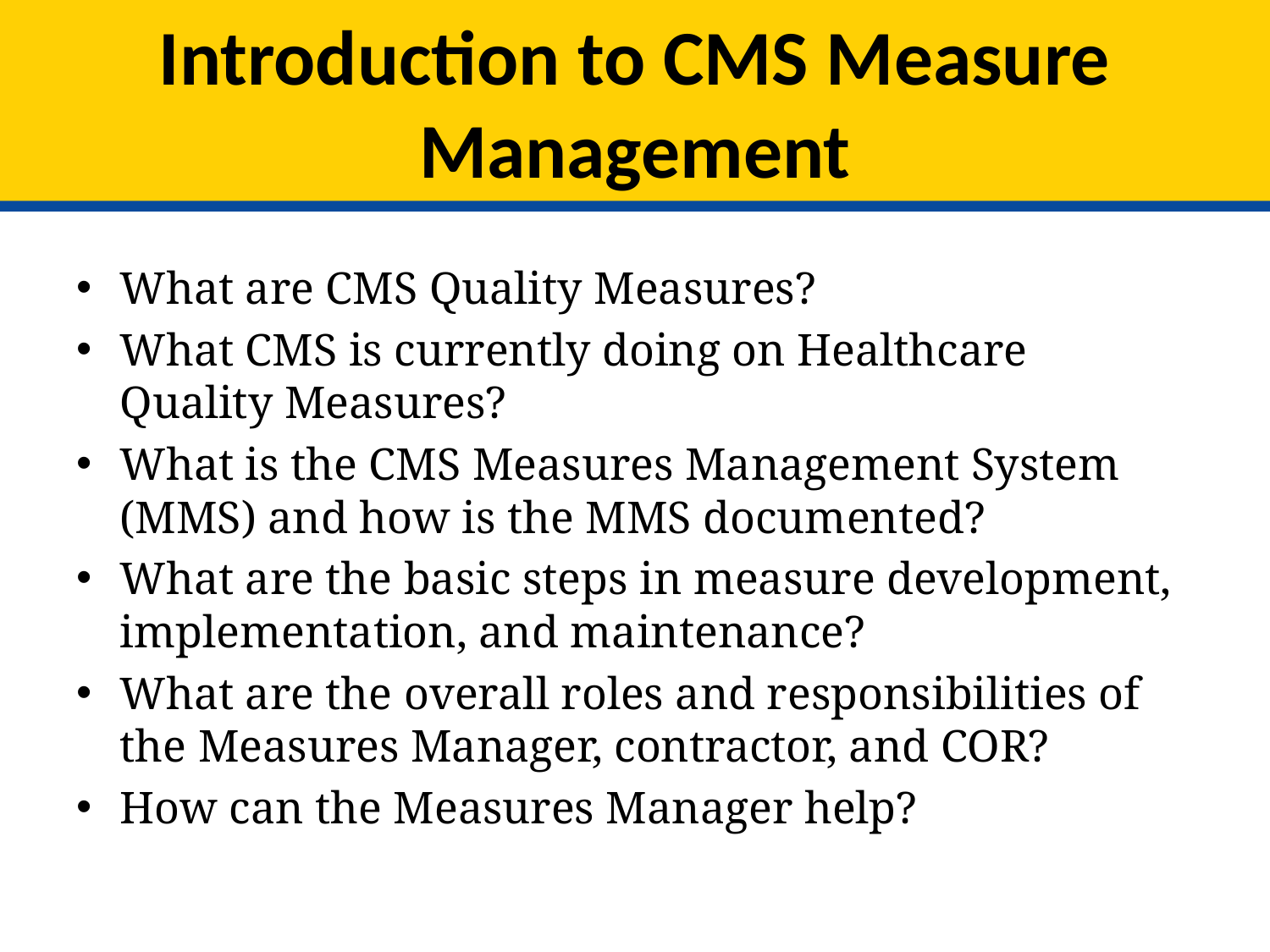

# Introduction to CMS Measure Management
What are CMS Quality Measures?
What CMS is currently doing on Healthcare Quality Measures?
What is the CMS Measures Management System (MMS) and how is the MMS documented?
What are the basic steps in measure development, implementation, and maintenance?
What are the overall roles and responsibilities of the Measures Manager, contractor, and COR?
How can the Measures Manager help?